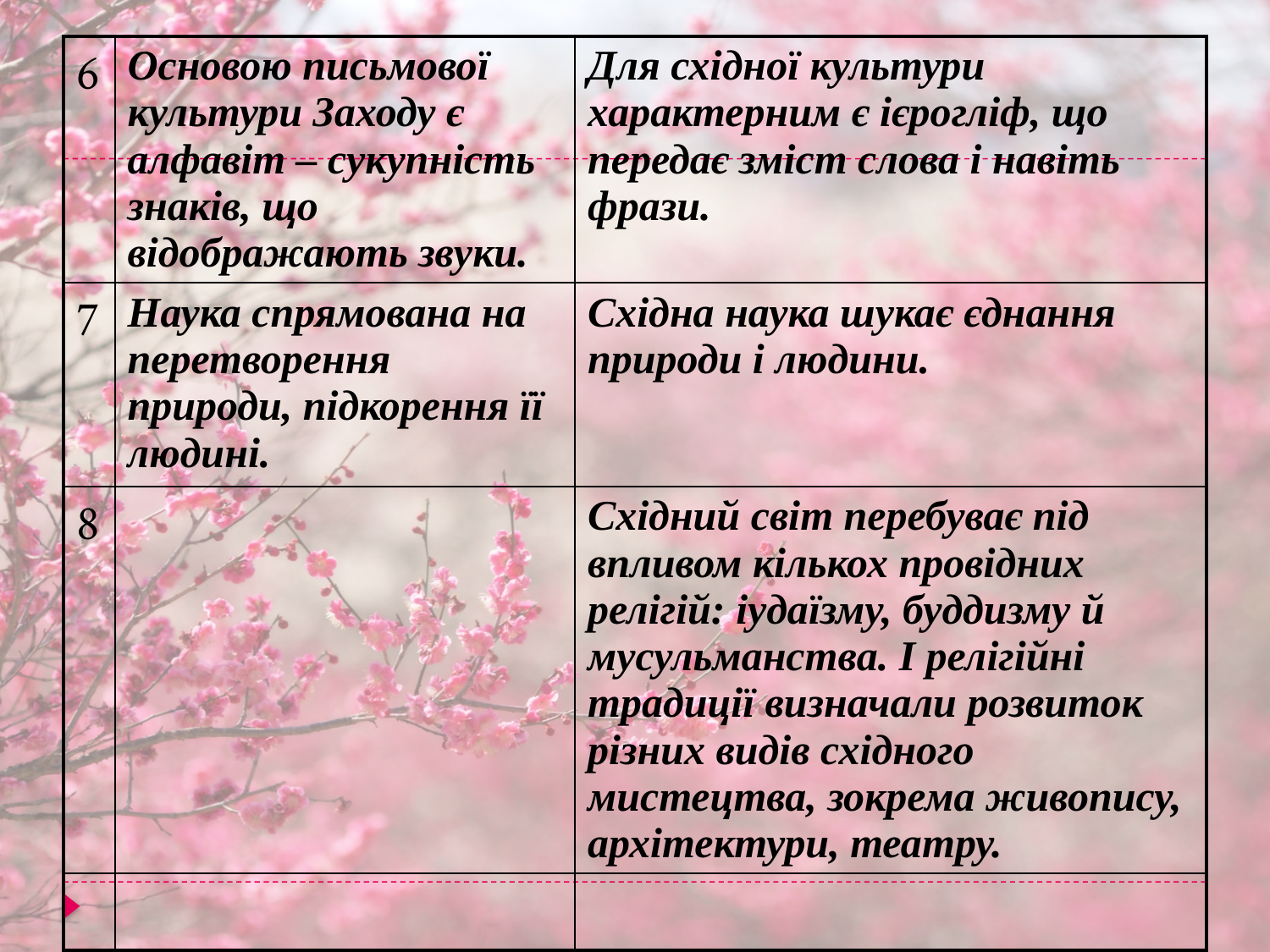

| 6 | Основою письмової культури Заходу є алфавіт – сукупність знаків, що відображають звуки. | Для східної культури характерним є ієрогліф, що передає зміст слова і навіть фрази. |
| --- | --- | --- |
| 7 | Наука спрямована на перетворення природи, підкорення її людині. | Східна наука шукає єднання природи і людини. |
| 8 |  | Східний світ перебуває під впливом кількох провідних релігій: іудаїзму, буддизму й мусульманства. І релігійні традиції визначали розвиток різних видів східного мистецтва, зокрема живопису, архітектури, театру. |
|  |  |  |
#